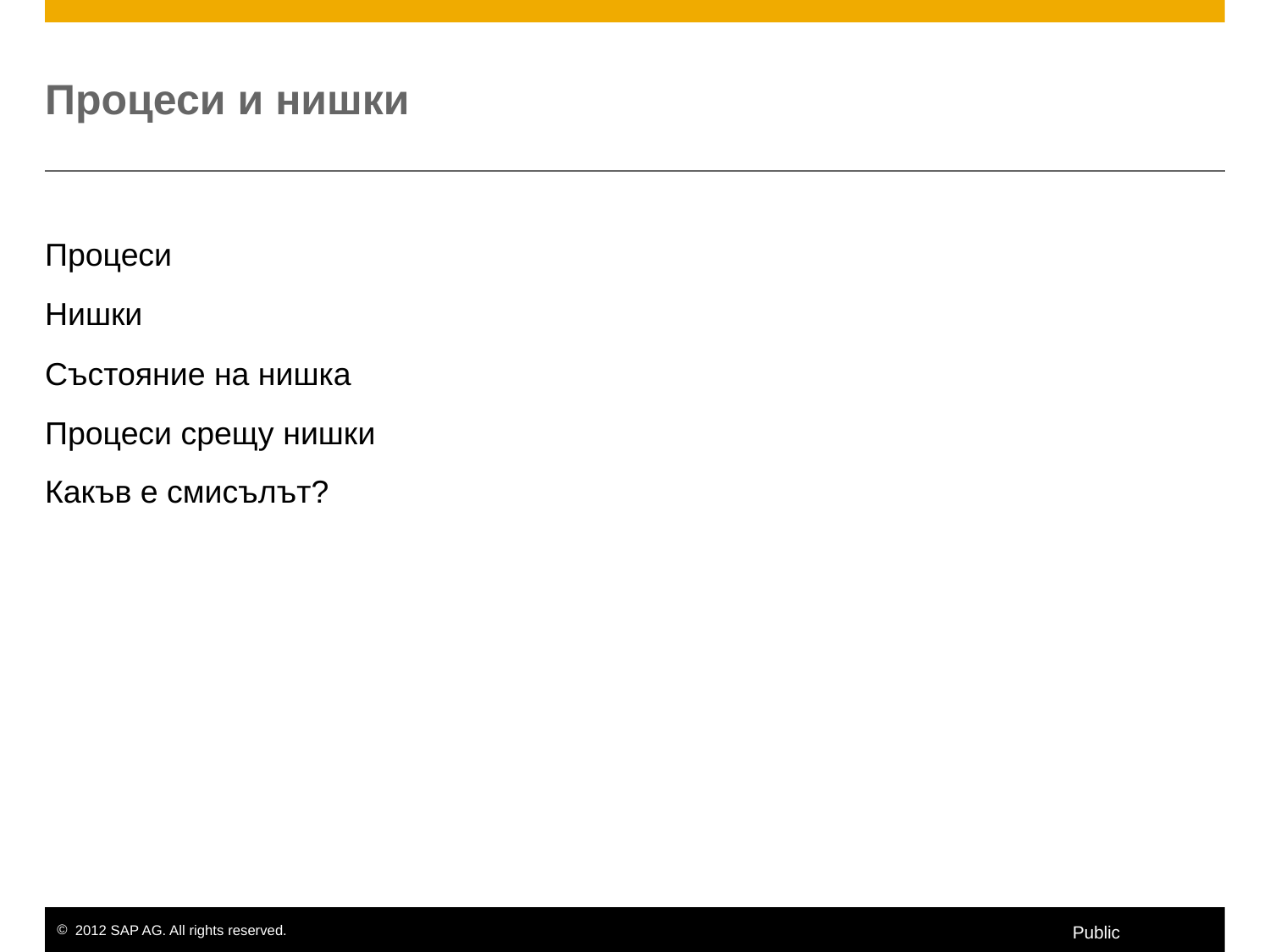

# Процеси и нишки
Процеси
Нишки
Състояние на нишка
Процеси срещу нишки
Какъв е смисълът?